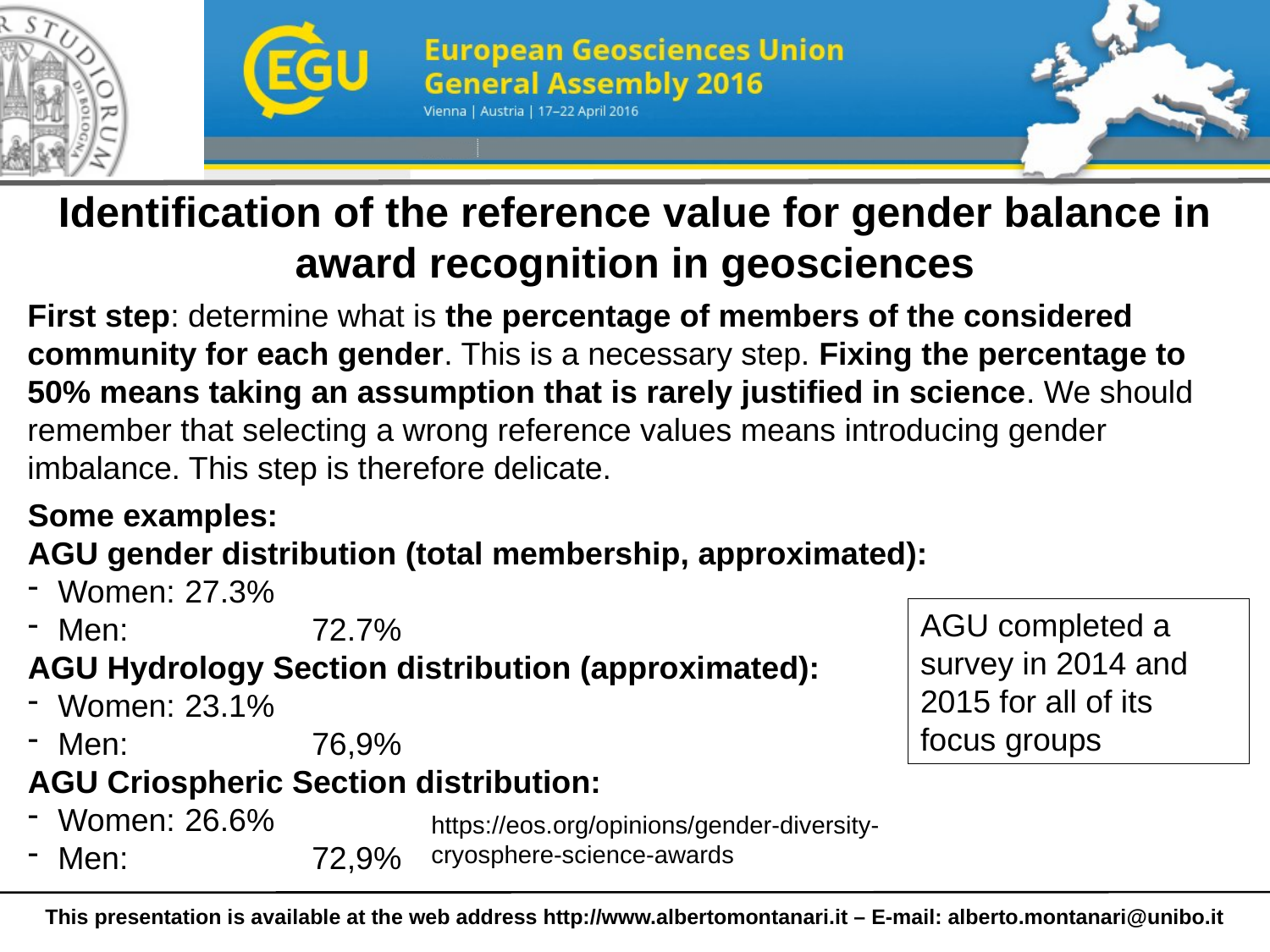

Identification of the reference value for gender balance in award recognition in geosciences
First step: determine what is the percentage of members of the considered community for each gender. This is a necessary step. Fixing the percentage to 50% means taking an assumption that is rarely justified in science. We should remember that selecting a wrong reference values means introducing gender imbalance. This step is therefore delicate.
Some examples:
AGU gender distribution (total membership, approximated):
Women: 	27.3%
Men: 		72.7%
AGU Hydrology Section distribution (approximated):
Women: 	23.1%
Men: 		76,9%
AGU Criospheric Section distribution:
Women: 	26.6%
Men: 		72,9%

AGU completed a survey in 2014 and 2015 for all of its focus groups
https://eos.org/opinions/gender-diversity-cryosphere-science-awards